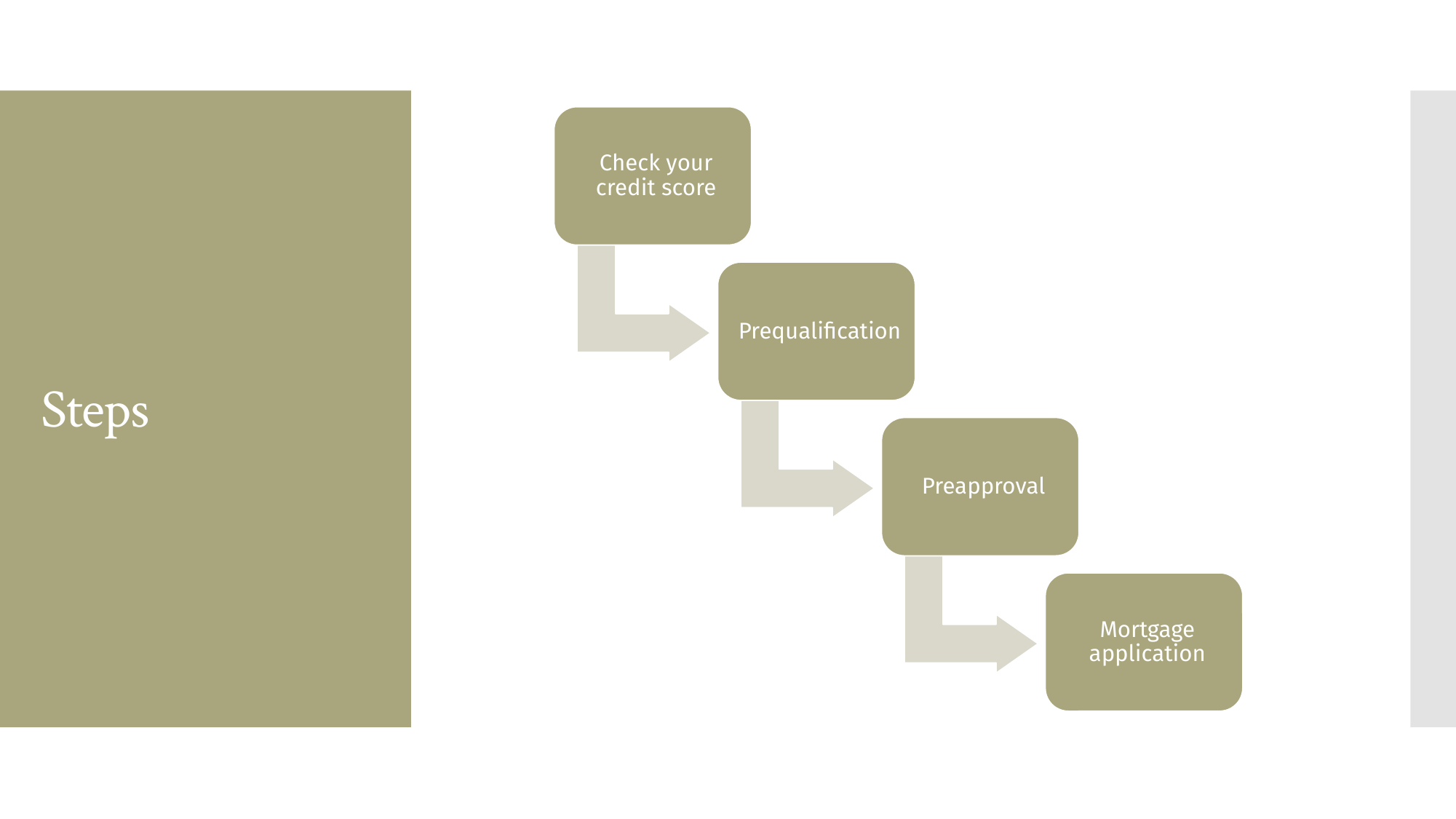

Check your credit score
Prequalification
Preapproval
Mortgage application
# Steps